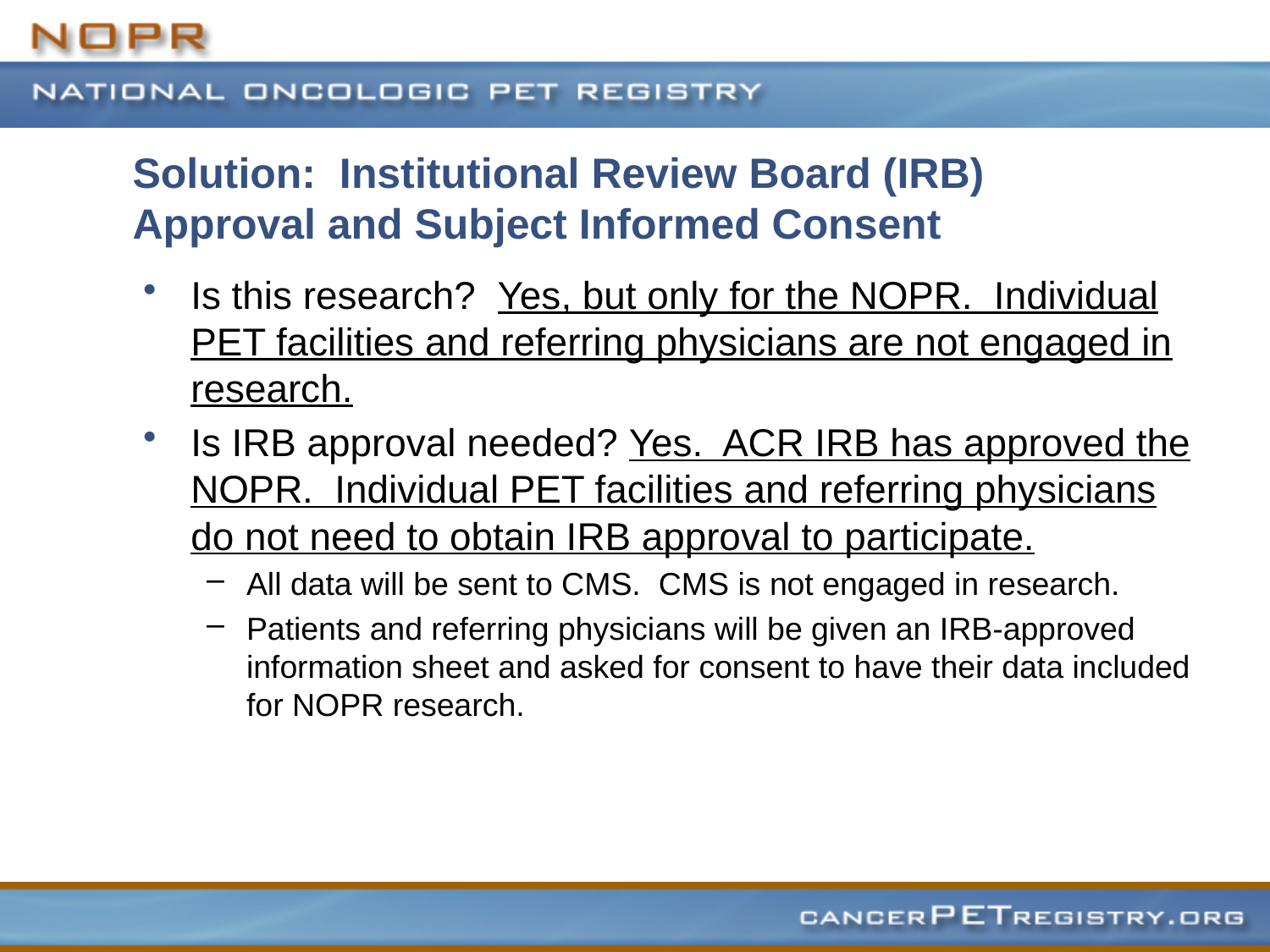

# Solution:  Institutional Review Board (IRB) Approval and Subject Informed Consent
Is this research?  Yes, but only for the NOPR.  Individual PET facilities and referring physicians are not engaged in research.
Is IRB approval needed? Yes.  ACR IRB has approved the NOPR.  Individual PET facilities and referring physicians do not need to obtain IRB approval to participate.
All data will be sent to CMS.  CMS is not engaged in research.
Patients and referring physicians will be given an IRB-approved  information sheet and asked for consent to have their data included for NOPR research.